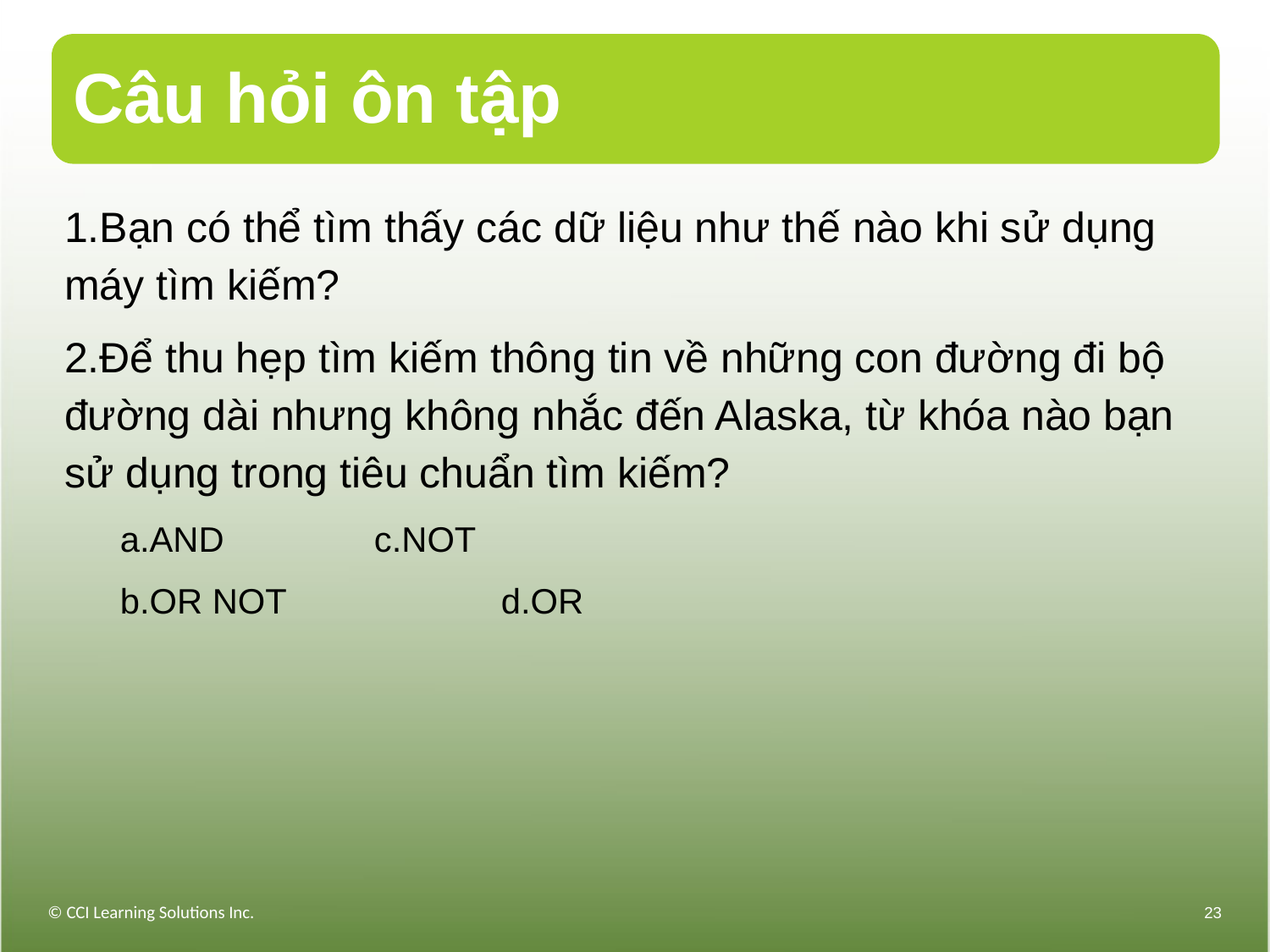

# Câu hỏi ôn tập
1.Bạn có thể tìm thấy các dữ liệu như thế nào khi sử dụng máy tìm kiếm?
2.Để thu hẹp tìm kiếm thông tin về những con đường đi bộ đường dài nhưng không nhắc đến Alaska, từ khóa nào bạn sử dụng trong tiêu chuẩn tìm kiếm?
a.AND		c.NOT
b.OR NOT		d.OR
© CCI Learning Solutions Inc.
23